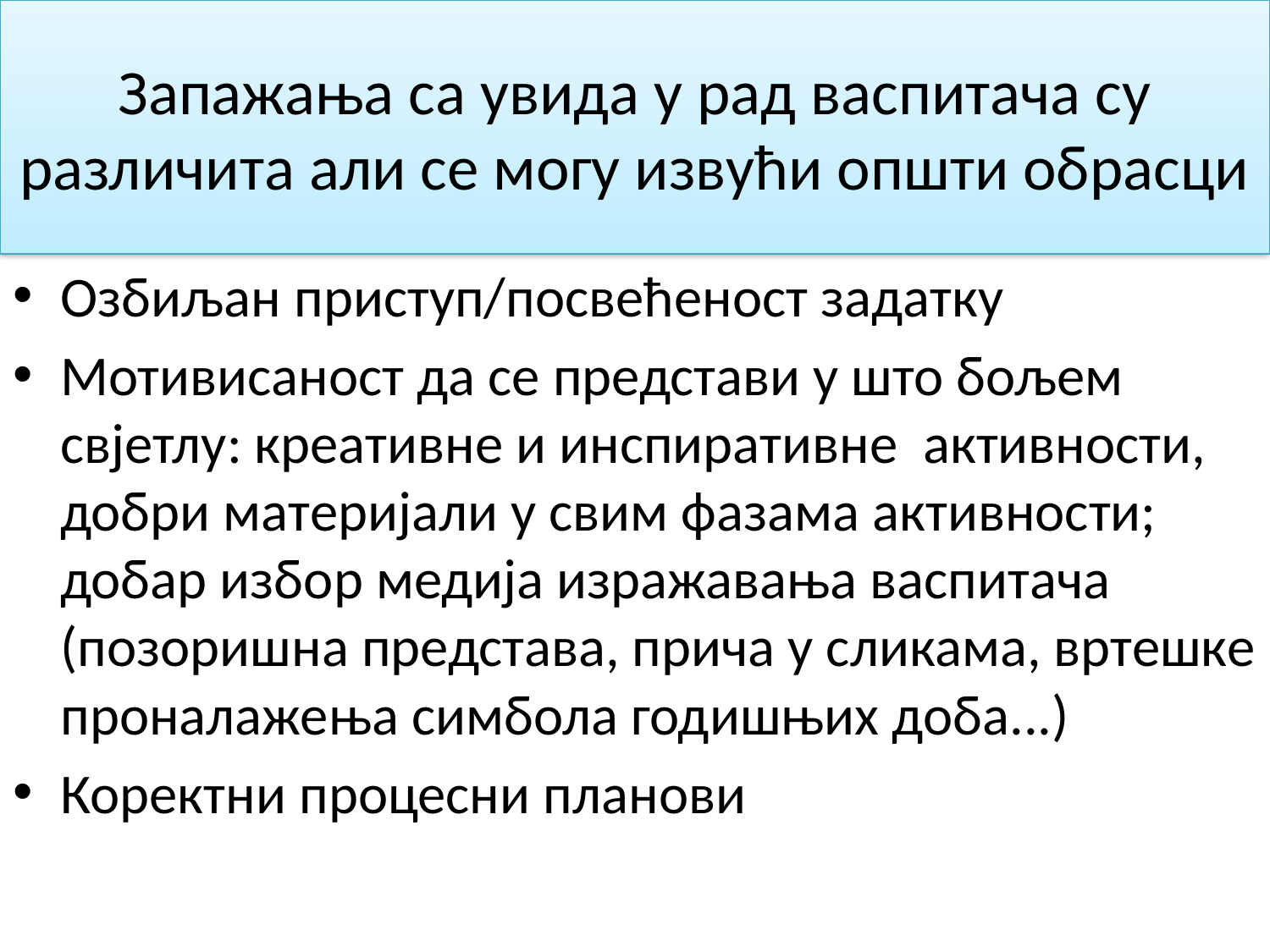

# Запажања са увида у рад васпитача су различита али се могу извући општи обрасци
Озбиљан приступ/посвећеност задатку
Мотивисаност да се представи у што бољем свјетлу: креативне и инспиративне  активности,  добри материјали у свим фазама активности; добар избор медија изражавања васпитача (позоришна представа, прича у сликама, вртешке проналажења симбола годишњих доба...)
Коректни процесни планови